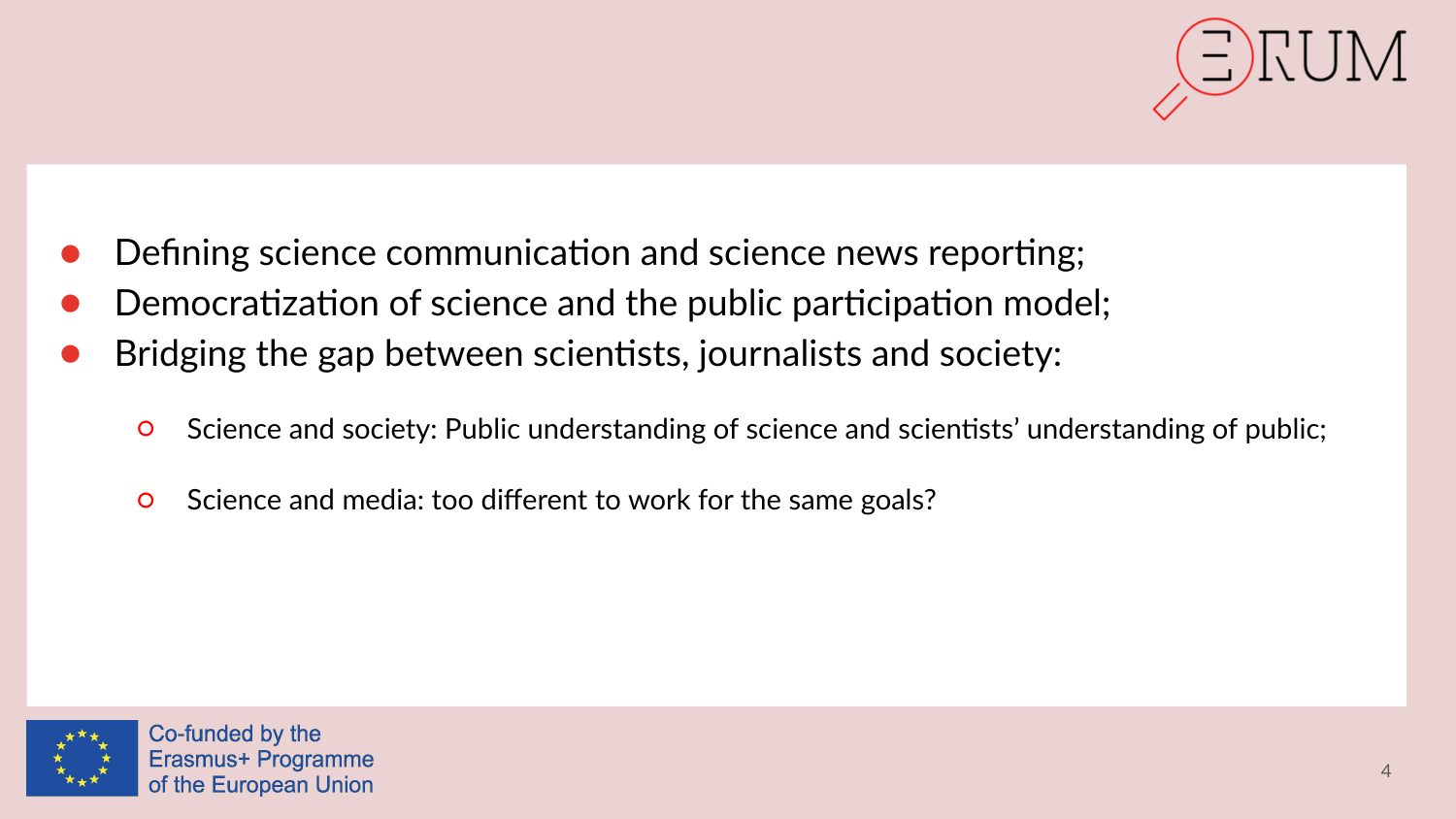

Defining science communication and science news reporting;
Democratization of science and the public participation model;
Bridging the gap between scientists, journalists and society:
Science and society: Public understanding of science and scientists’ understanding of public;
Science and media: too different to work for the same goals?

4